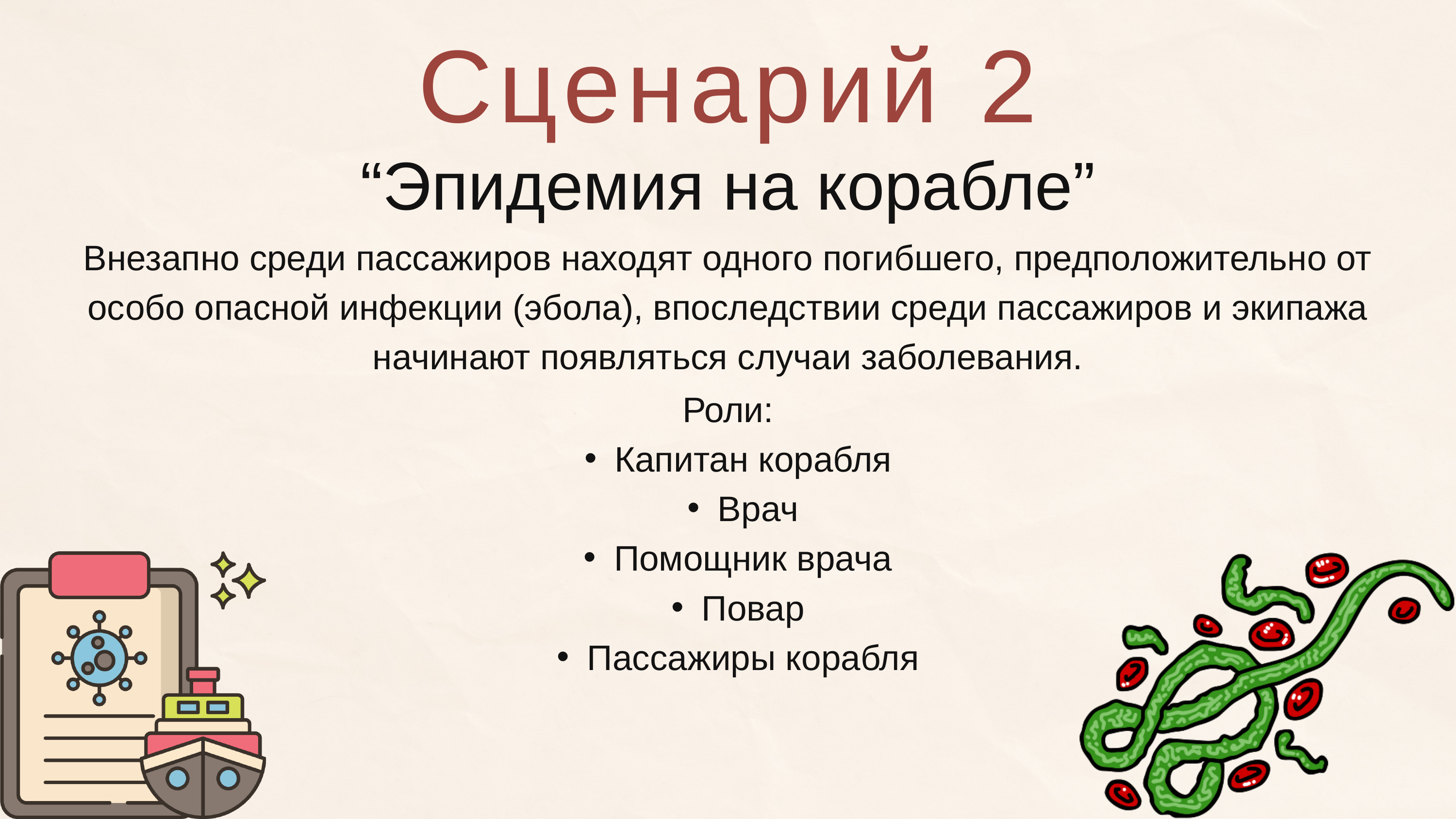

Сценарий 2
“Эпидемия на корабле”
Внезапно среди пассажиров находят одного погибшего, предположительно от особо опасной инфекции (эбола), впоследствии среди пассажиров и экипажа начинают появляться случаи заболевания.
Роли:
Капитан корабля
Врач
Помощник врача
Повар
Пассажиры корабля